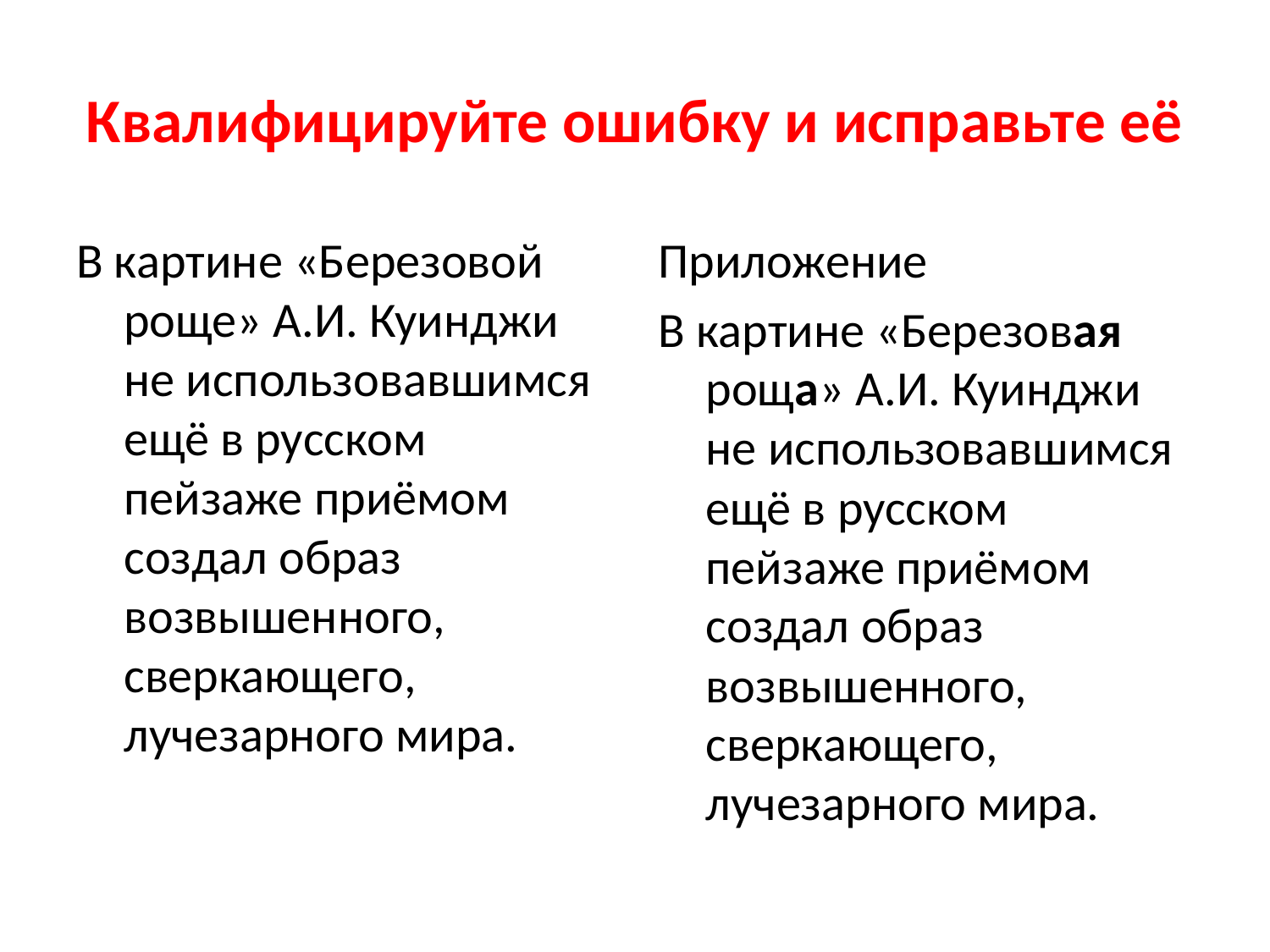

# Квалифицируйте ошибку и исправьте её
В картине «Березовой роще» А.И. Куинджи не использовавшимся ещё в русском пейзаже приёмом создал образ возвышенного, сверкающего, лучезарного мира.
Приложение
В картине «Березовая роща» А.И. Куинджи не использовавшимся ещё в русском пейзаже приёмом создал образ возвышенного, сверкающего, лучезарного мира.